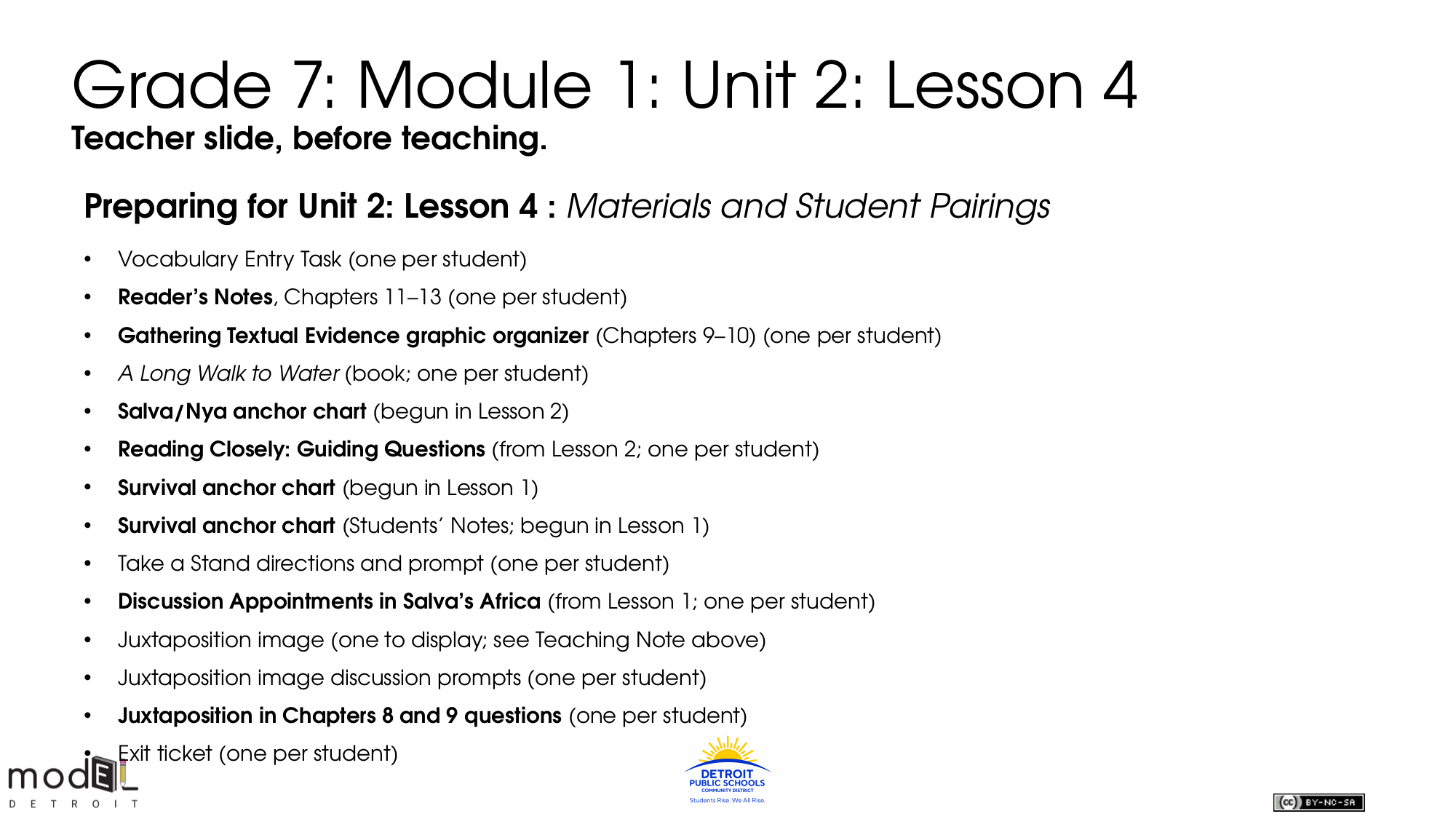

Grade 7: Module 1: Unit 2: Lesson 4
Teacher slide, before teaching.
Preparing for Unit 2: Lesson 4 : Materials and Student Pairings

Vocabulary Entry Task (one per student)
Reader’s Notes, Chapters 11–13 (one per student)
Gathering Textual Evidence graphic organizer (Chapters 9–10) (one per student)
A Long Walk to Water (book; one per student)
Salva/Nya anchor chart (begun in Lesson 2)
Reading Closely: Guiding Questions (from Lesson 2; one per student)
Survival anchor chart (begun in Lesson 1)
Survival anchor chart (Students’ Notes; begun in Lesson 1)
Take a Stand directions and prompt (one per student)
Discussion Appointments in Salva’s Africa (from Lesson 1; one per student)
Juxtaposition image (one to display; see Teaching Note above)
Juxtaposition image discussion prompts (one per student)
Juxtaposition in Chapters 8 and 9 questions (one per student)
Exit ticket (one per student)